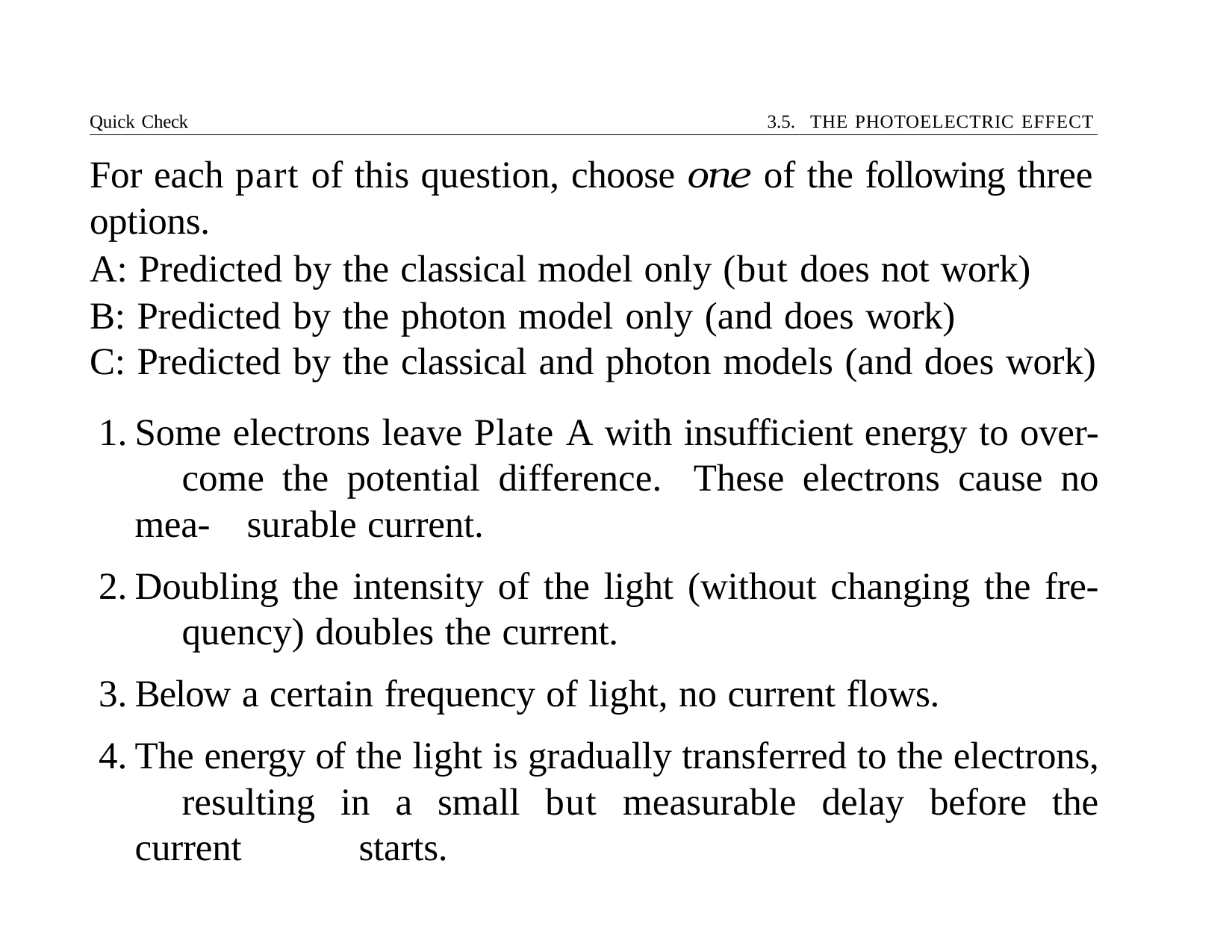

Quick Check	3.5.  THE PHOTOELECTRIC EFFECT

# For each part of this question, choose one of the following three options.
A: Predicted by the classical model only (but does not work) B: Predicted by the photon model only (and does work)
C: Predicted by the classical and photon models (and does work)
Some electrons leave Plate A with insufficient energy to over- 	come the potential difference.  These electrons cause no mea- 	surable current.
Doubling the intensity of the light (without changing the fre- 	quency) doubles the current.
Below a certain frequency of light, no current flows.
The energy of the light is gradually transferred to the electrons, 	resulting in a small but measurable delay before the current 	starts.